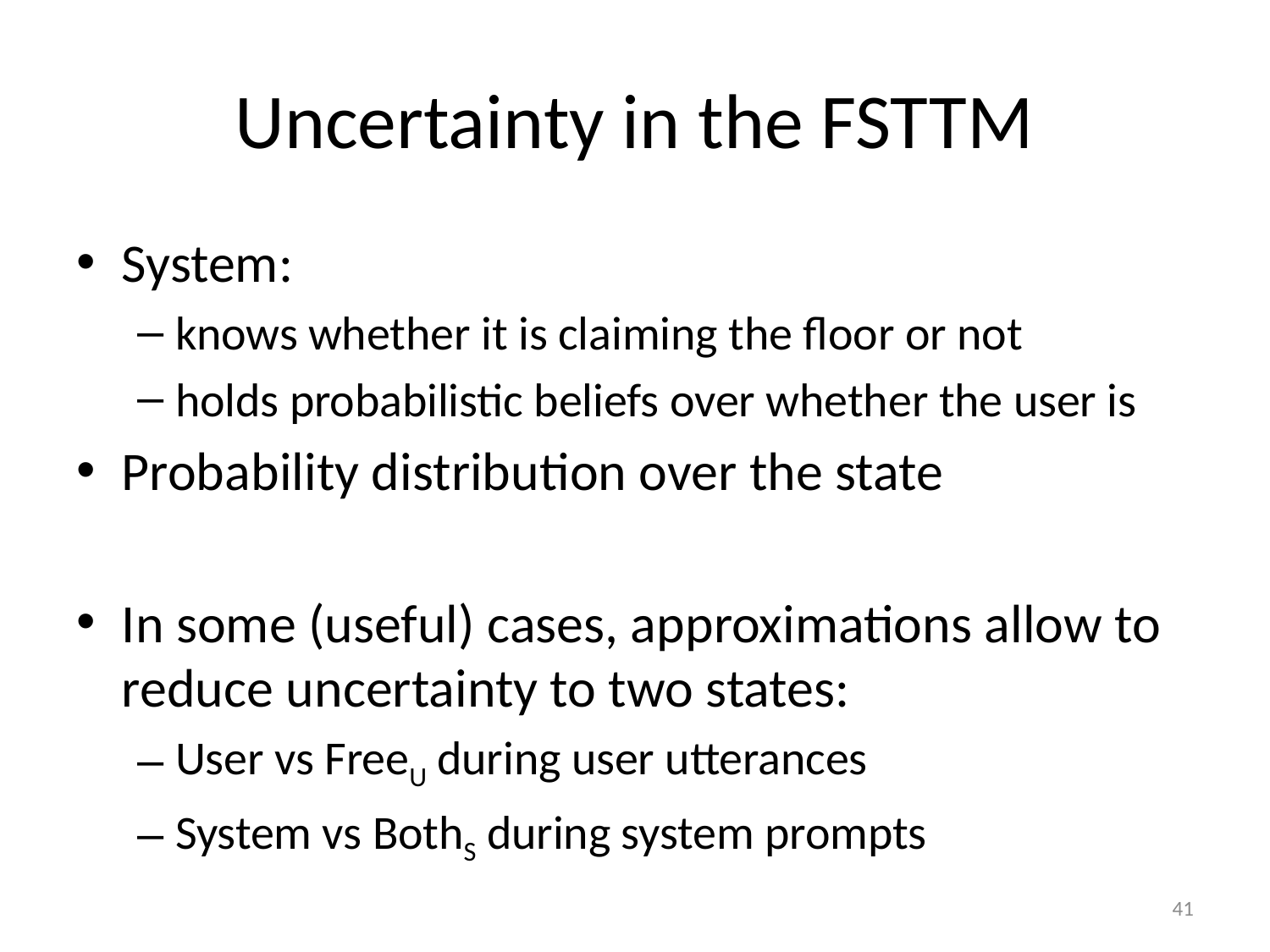

# Uncertainty in the FSTTM
System:
knows whether it is claiming the floor or not
holds probabilistic beliefs over whether the user is
Probability distribution over the state

In some (useful) cases, approximations allow to reduce uncertainty to two states:
User vs FreeU during user utterances
System vs BothS during system prompts
41